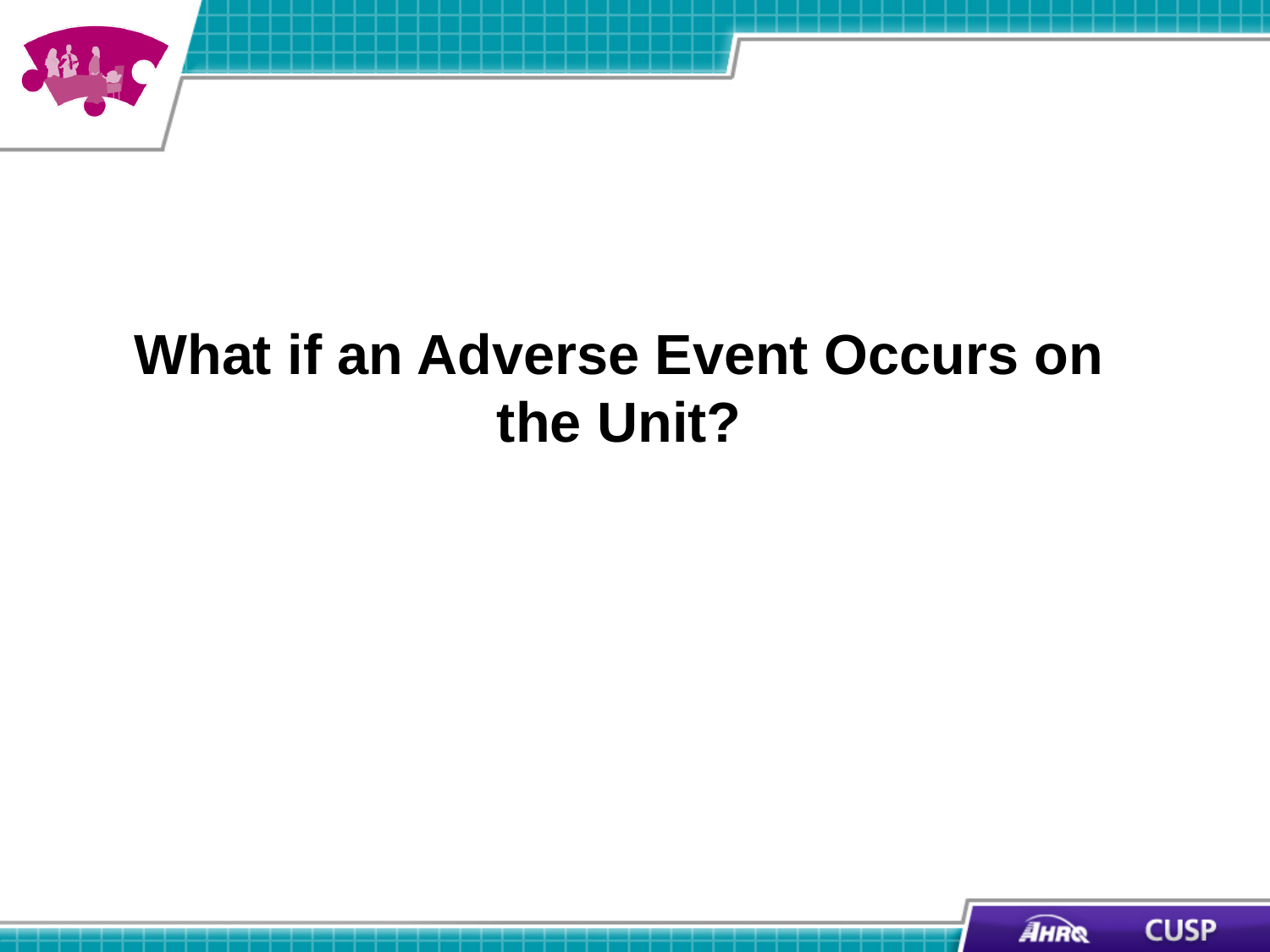

# What if an Adverse Event Occurs on the Unit?